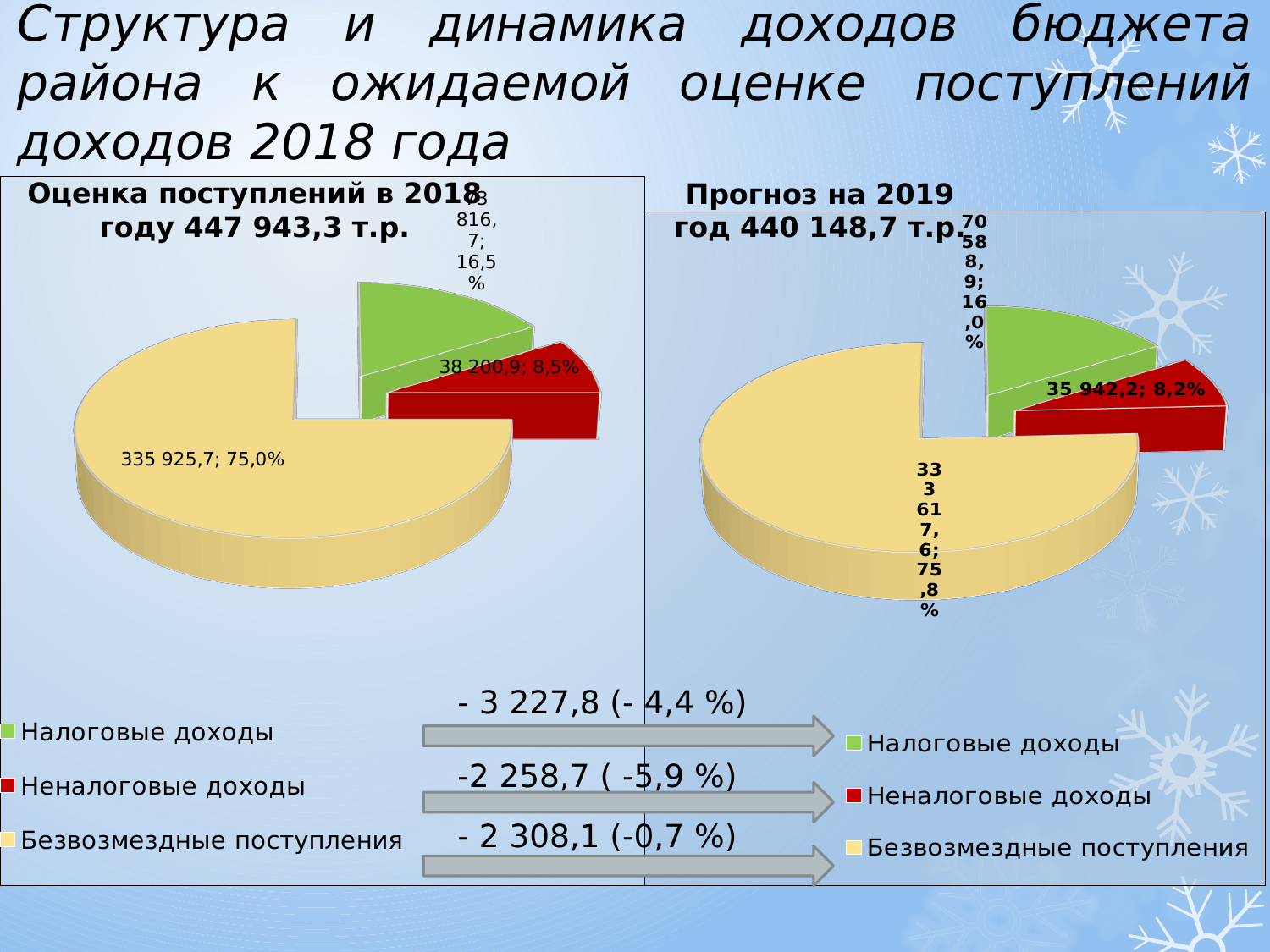

# Структура и динамика доходов бюджета района к ожидаемой оценке поступлений доходов 2018 года
Оценка поступлений в 2018 году 447 943,3 т.р.
Прогноз на 2019 год 440 148,7 т.р.

[unsupported chart]

[unsupported chart]

- 3 227,8 (- 4,4 %)

-2 258,7 ( -5,9 %)

- 2 308,1 (-0,7 %)